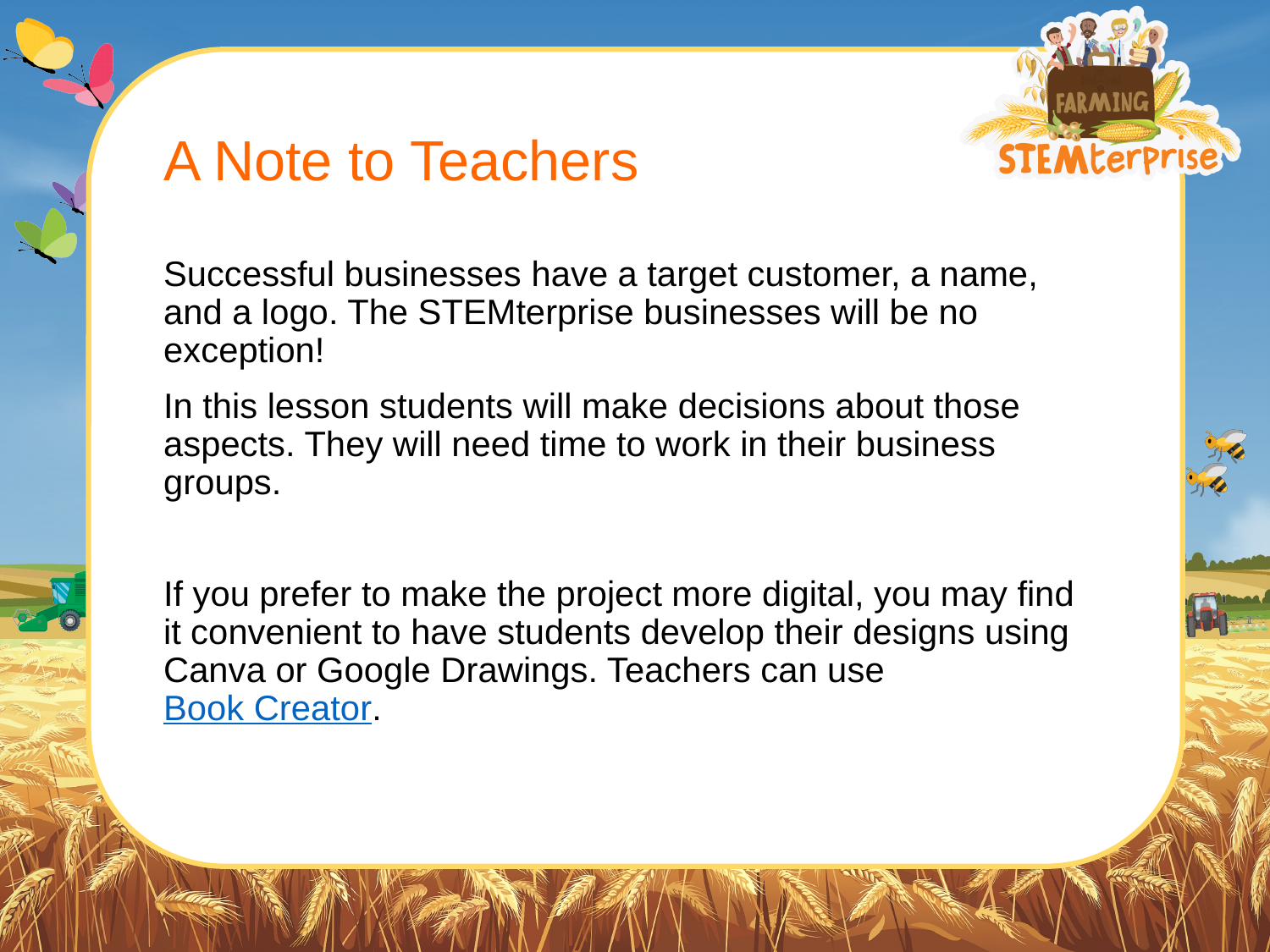

# A Note to Teachers
Successful businesses have a target customer, a name, and a logo. The STEMterprise businesses will be no exception!
In this lesson students will make decisions about those aspects. They will need time to work in their business groups.

If you prefer to make the project more digital, you may find it convenient to have students develop their designs using Canva or Google Drawings. Teachers can use Book Creator.